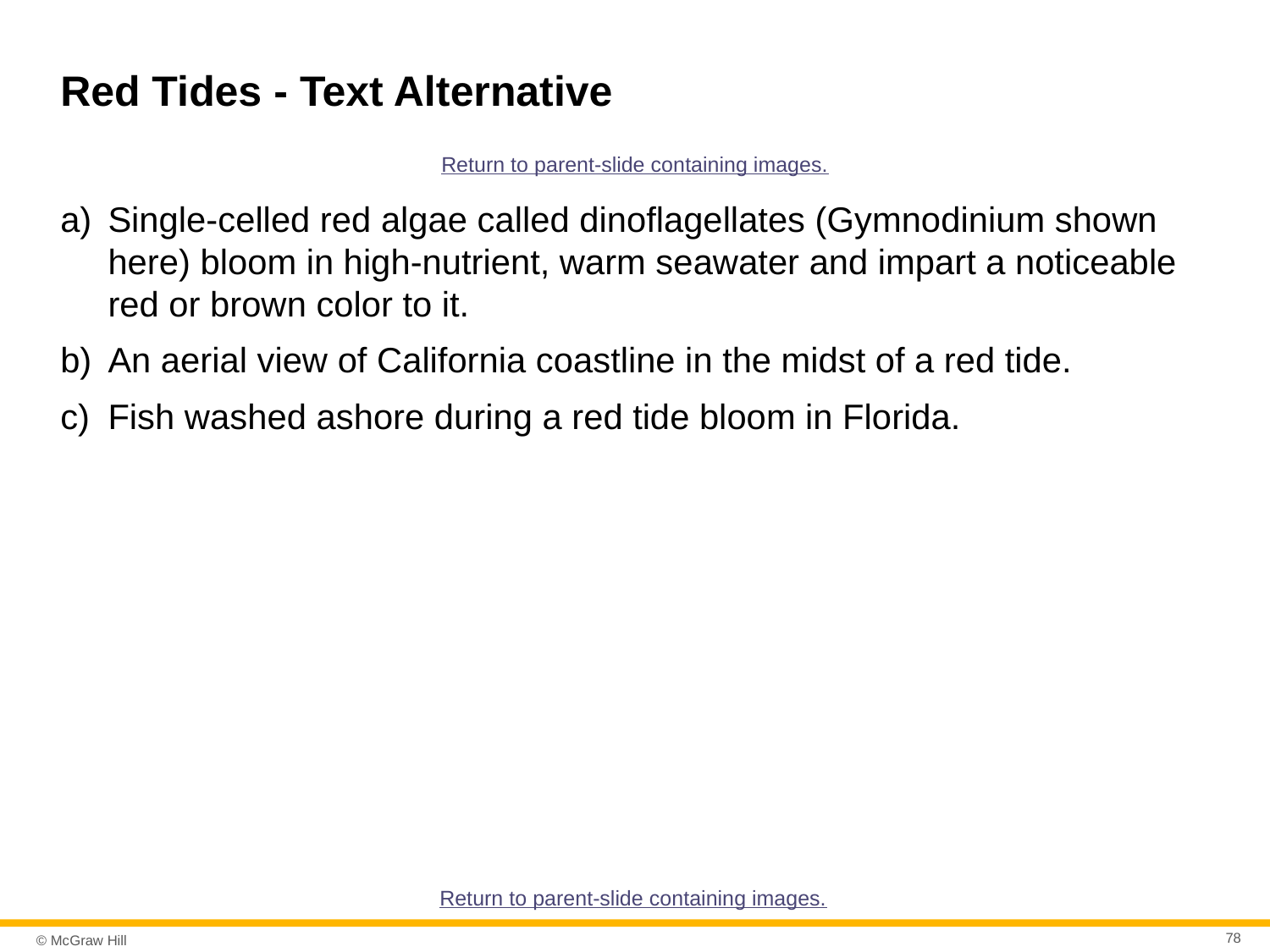

# Red Tides - Text Alternative
Return to parent-slide containing images.
Single-celled red algae called dinoflagellates (Gymnodinium shown here) bloom in high-nutrient, warm seawater and impart a noticeable red or brown color to it.
An aerial view of California coastline in the midst of a red tide.
Fish washed ashore during a red tide bloom in Florida.
Return to parent-slide containing images.